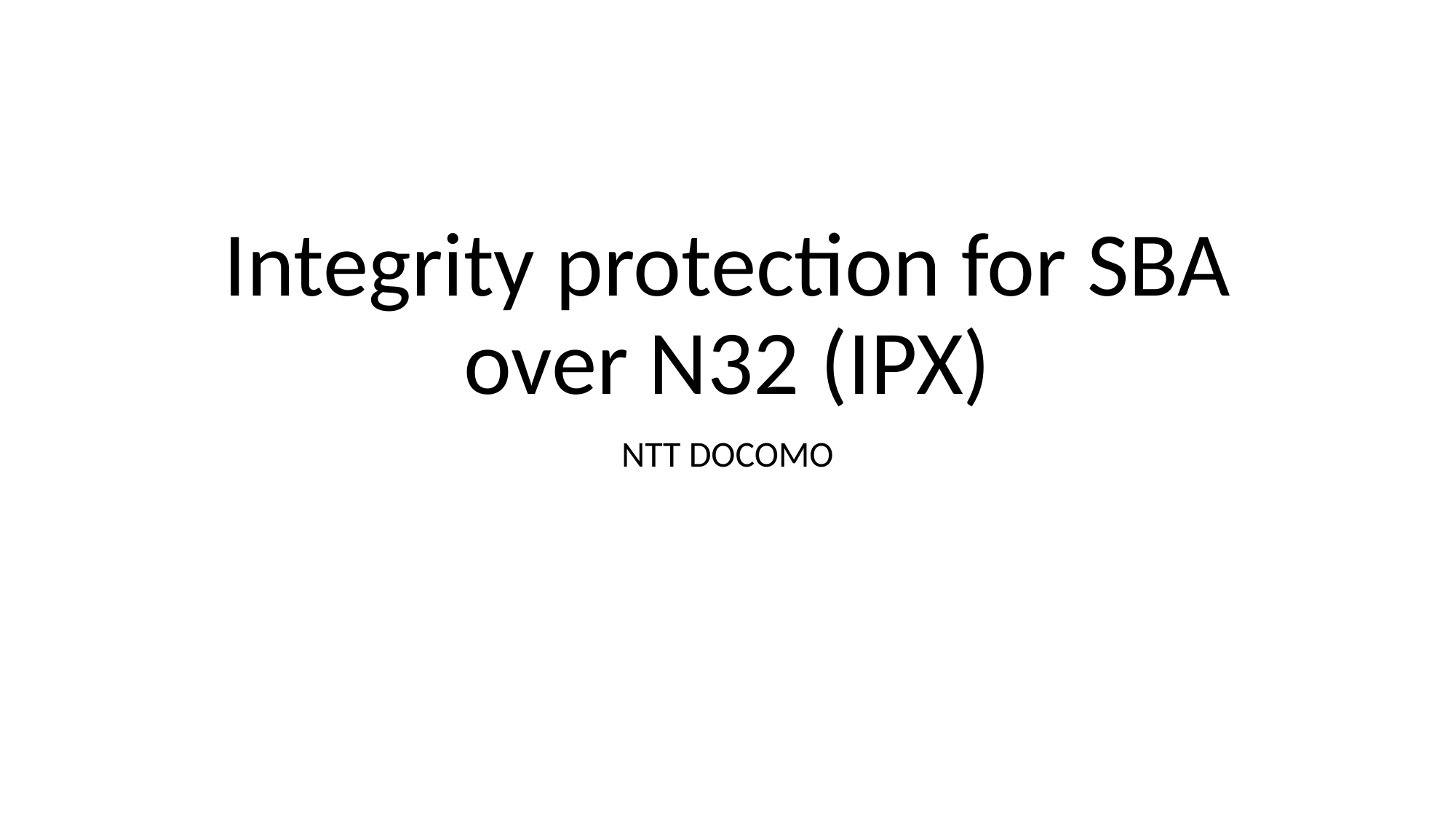

# Integrity protection for SBA over N32 (IPX)
NTT DOCOMO